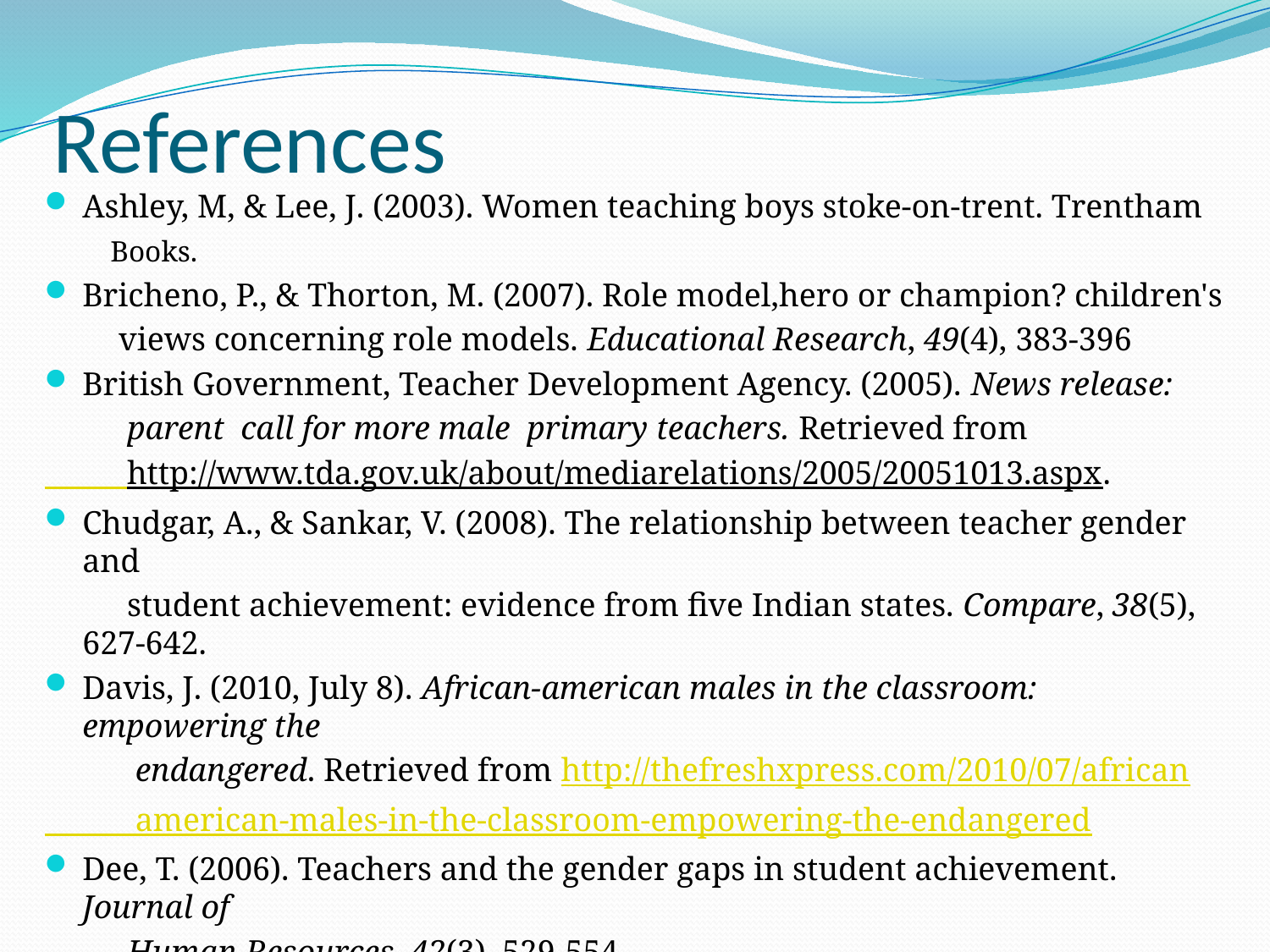

# References
Ashley, M, & Lee, J. (2003). Women teaching boys stoke-on-trent. Trentham
        Books.
Bricheno, P., & Thorton, M. (2007). Role model,hero or champion? children's
         views concerning role models. Educational Research, 49(4), 383-396
British Government, Teacher Development Agency. (2005). News release:
          parent  call for more male  primary teachers. Retrieved from
          http://www.tda.gov.uk/about/mediarelations/2005/20051013.aspx.
Chudgar, A., & Sankar, V. (2008). The relationship between teacher gender and
          student achievement: evidence from five Indian states. Compare, 38(5), 627-642.
Davis, J. (2010, July 8). African-american males in the classroom: empowering the
           endangered. Retrieved from http://thefreshxpress.com/2010/07/african
           american-males-in-the-classroom-empowering-the-endangered
Dee, T. (2006). Teachers and the gender gaps in student achievement. Journal of
          Human Resources, 42(3), 529-554.
Dee, T. (2006). The why chromosome. Education Next, 6(4), 68-75.